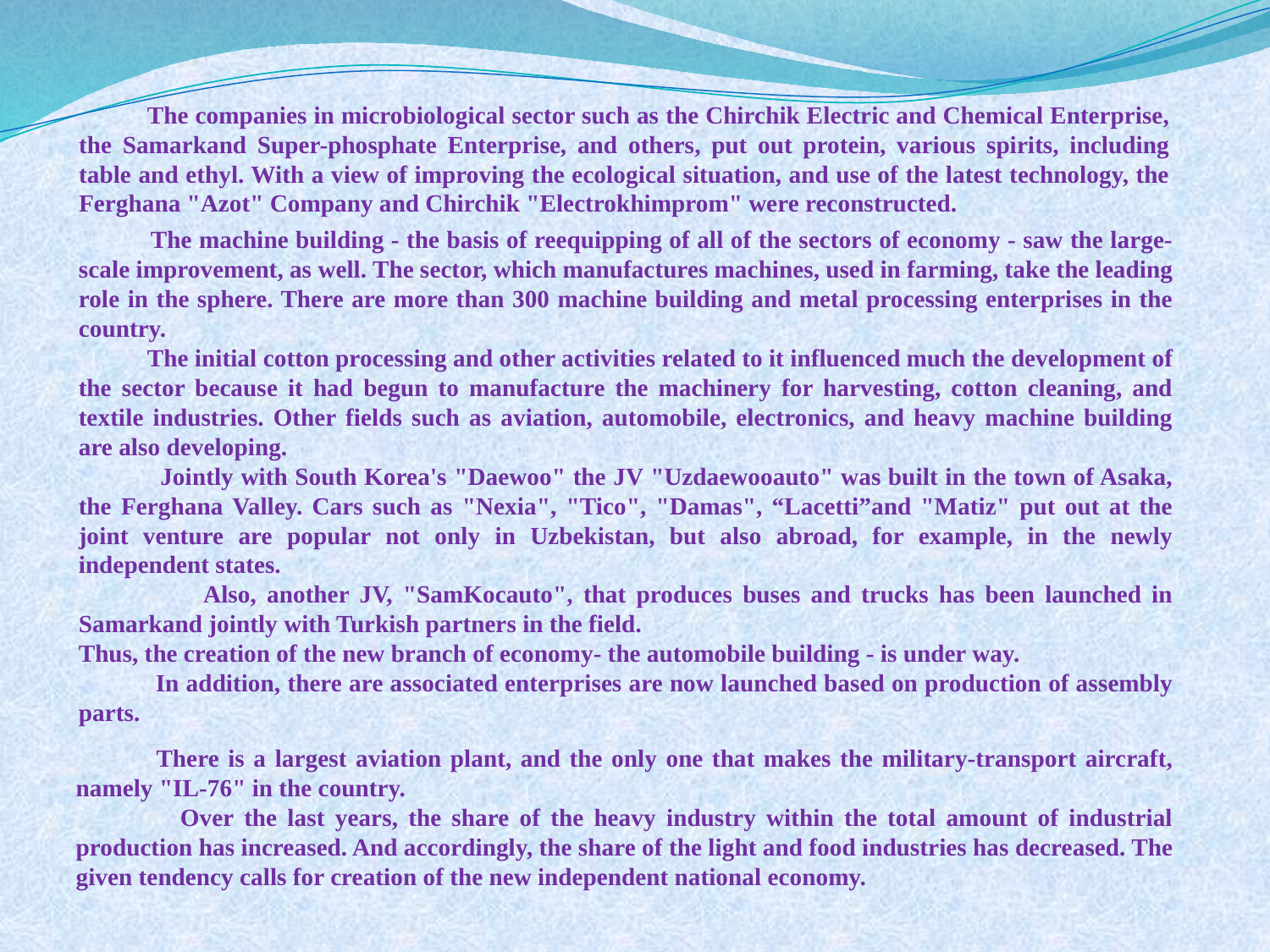

The companies in microbiological sector such as the Chirchik Electric and Chemical Enterprise, the Samarkand Super-phosphate Enterprise, and others, put out protein, various spirits, including table and ethyl. With a view of improving the ecological situation, and use of the latest technology, the Ferghana "Azot" Company and Chirchik "Electrokhimprom" were reconstructed.
          The machine building - the basis of reequipping of all of the sectors of economy - saw the large-scale improvement, as well. The sector, which manufactures machines, used in farming, take the leading role in the sphere. There are more than 300 machine building and metal processing enterprises in the country.
           The initial cotton processing and other activities related to it influenced much the development of the sector because it had begun to manufacture the machinery for harvesting, cotton cleaning, and textile industries. Other fields such as aviation, automobile, electronics, and heavy machine building are also developing.
           Jointly with South Korea's "Daewoo" the JV "Uzdaewooauto" was built in the town of Asaka, the Ferghana Valley. Cars such as "Nexia", "Tico", "Damas", “Lacetti”and "Matiz" put out at the joint venture are popular not only in Uzbekistan, but also abroad, for example, in the newly independent states.
            Also, another JV, "SamKocauto", that produces buses and trucks has been launched in Samarkand jointly with Turkish partners in the field.
Thus, the creation of the new branch of economy- the automobile building - is under way.
           In addition, there are associated enterprises are now launched based on production of assembly parts.
         There is a largest aviation plant, and the only one that makes the military-transport aircraft, namely "IL-76" in the country.
          Over the last years, the share of the heavy industry within the total amount of industrial production has increased. And accordingly, the share of the light and food industries has decreased. The given tendency calls for creation of the new independent national economy.